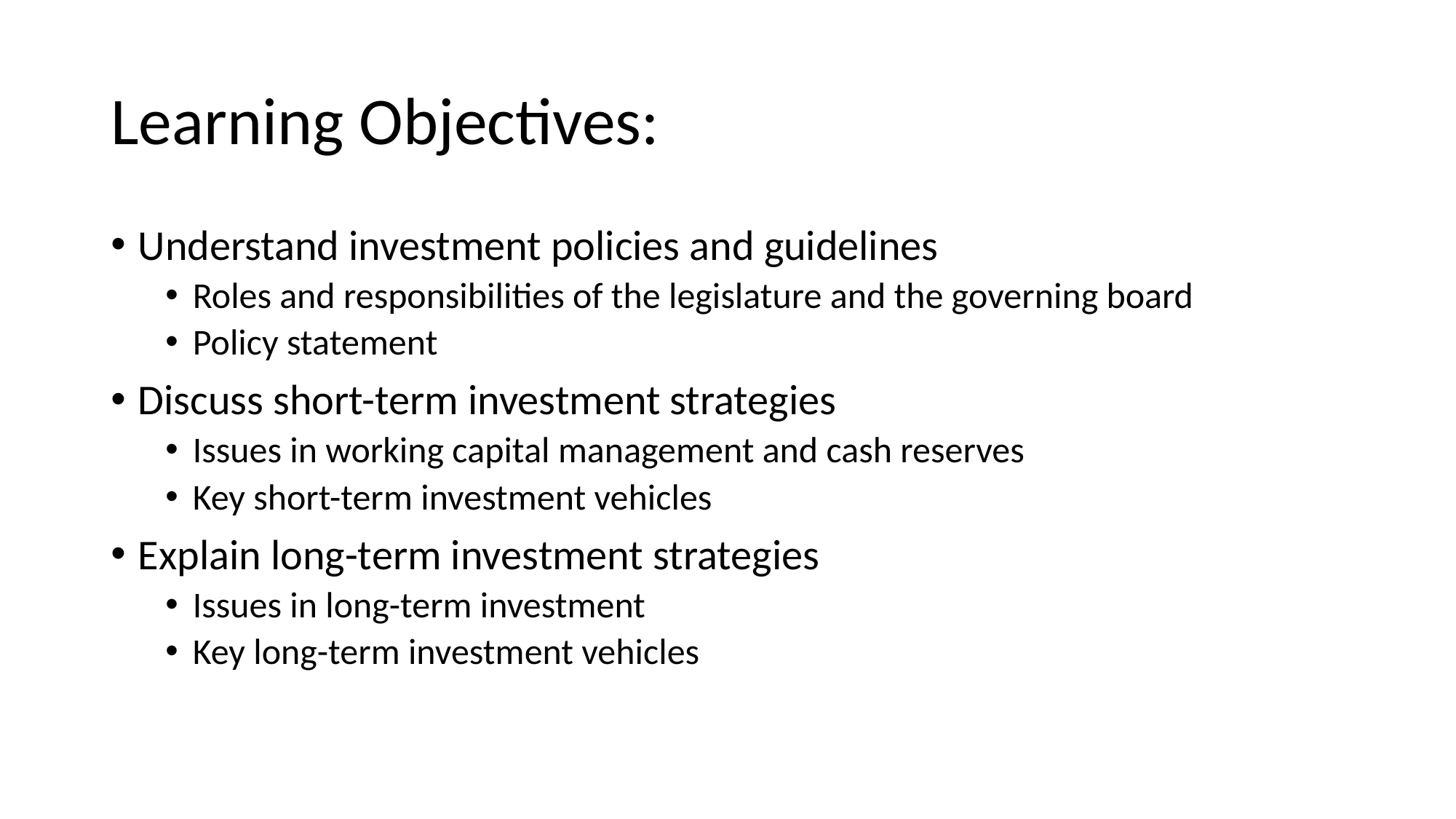

# Learning Objectives:
Understand investment policies and guidelines
Roles and responsibilities of the legislature and the governing board
Policy statement
Discuss short-term investment strategies
Issues in working capital management and cash reserves
Key short-term investment vehicles
Explain long-term investment strategies
Issues in long-term investment
Key long-term investment vehicles